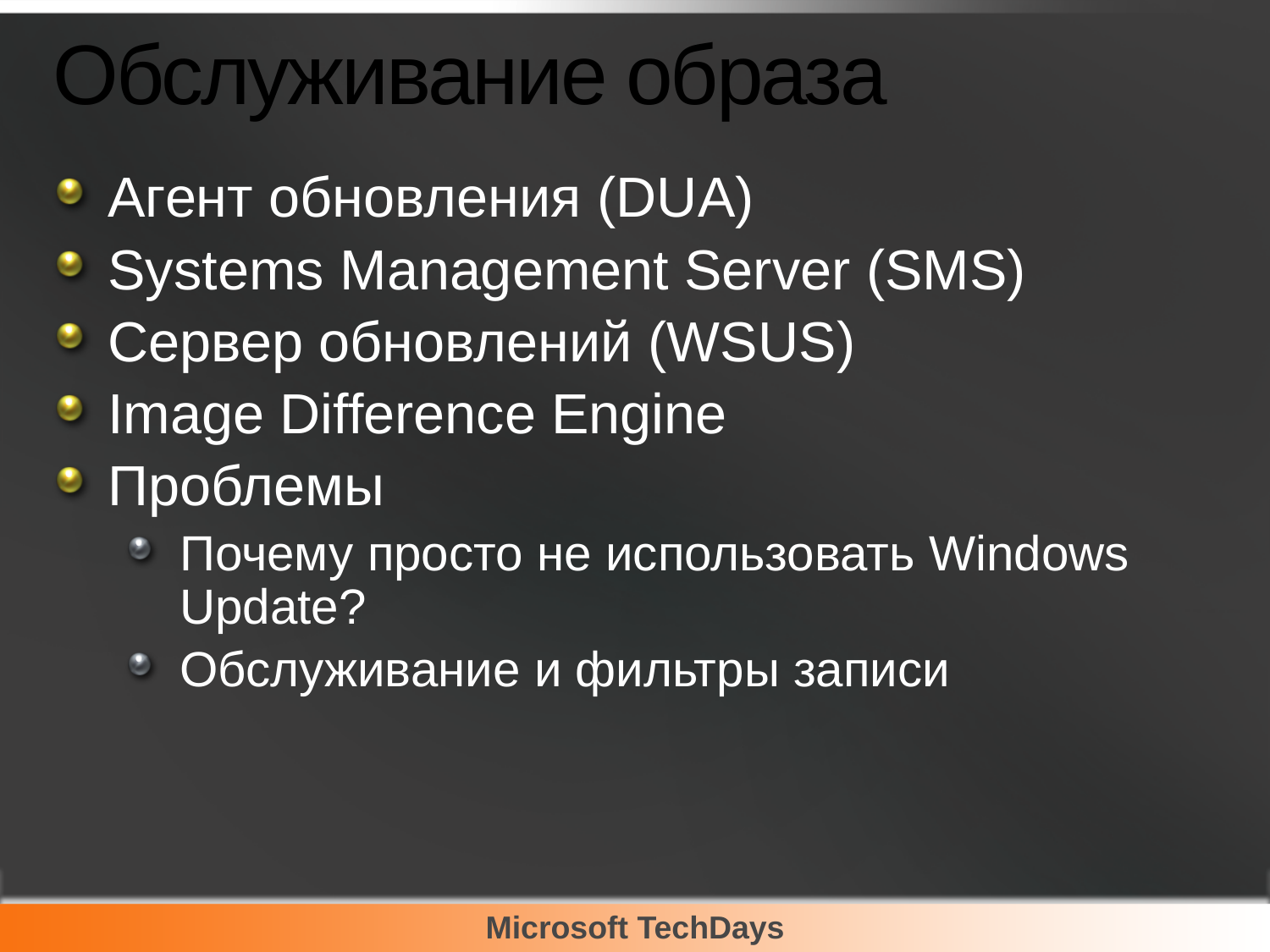

# Обслуживание образа
Агент обновления (DUA)
Systems Management Server (SMS)
Сервер обновлений (WSUS)
Image Difference Engine
Проблемы
Почему просто не использовать Windows Update?
Обслуживание и фильтры записи